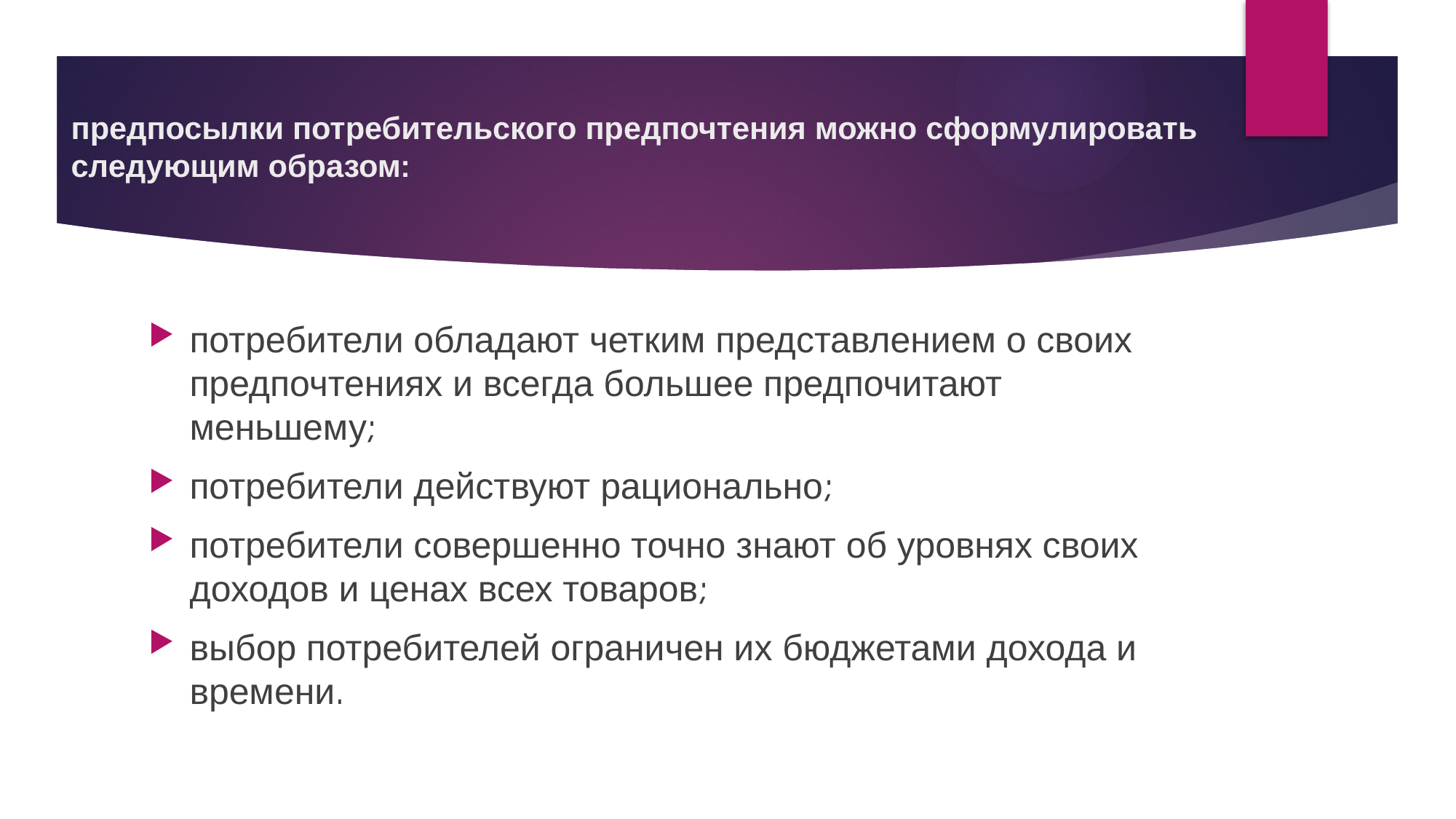

# предпосылки потребительского предпочтения можно сформулировать следующим образом:
потребители обладают четким представлением о своих предпочтениях и всегда большее предпочитают меньшему;
потребители действуют рационально;
потребители совершенно точно знают об уровнях своих доходов и ценах всех товаров;
выбор потребителей ограничен их бюджетами дохода и времени.